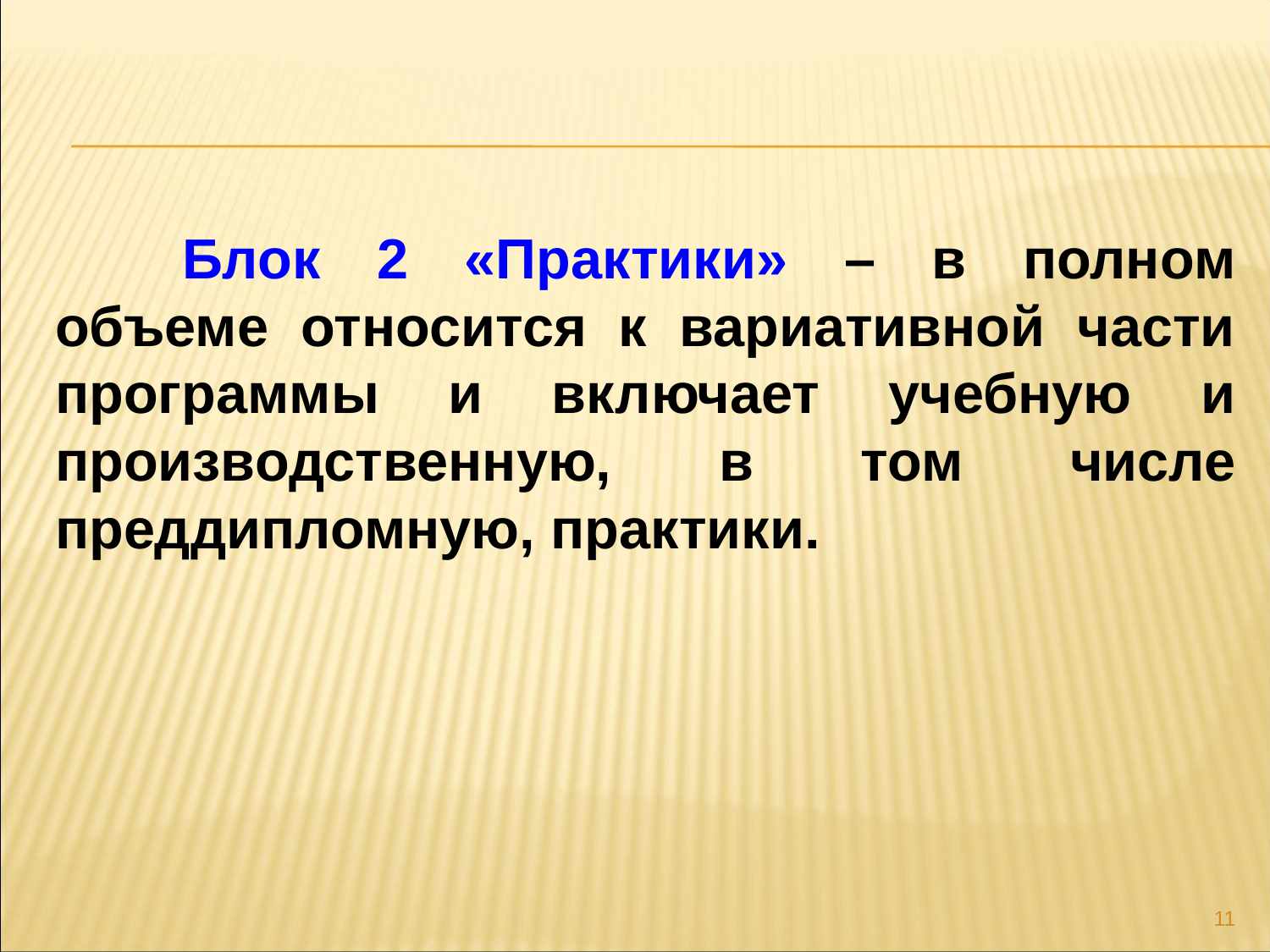

Блок 2 «Практики» – в полном объеме относится к вариативной части программы и включает учебную и производственную, в том числе преддипломную, практики.
11